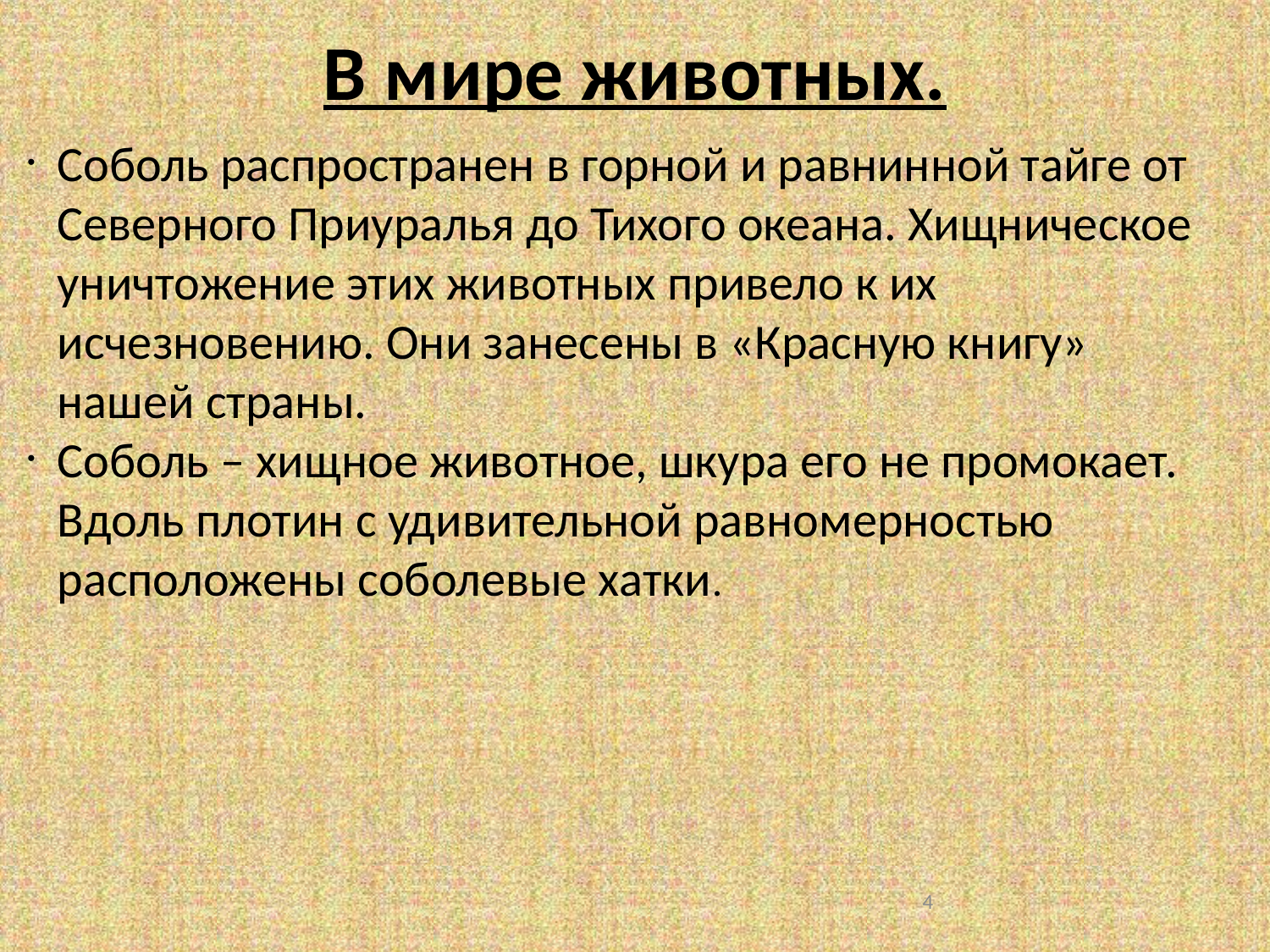

В мире животных.
Соболь распространен в горной и равнинной тайге от Северного Приуралья до Тихого океана. Хищническое уничтожение этих животных привело к их исчезновению. Они занесены в «Красную книгу» нашей страны.
Соболь – хищное животное, шкура его не промокает. Вдоль плотин с удивительной равномерностью расположены соболевые хатки.
4